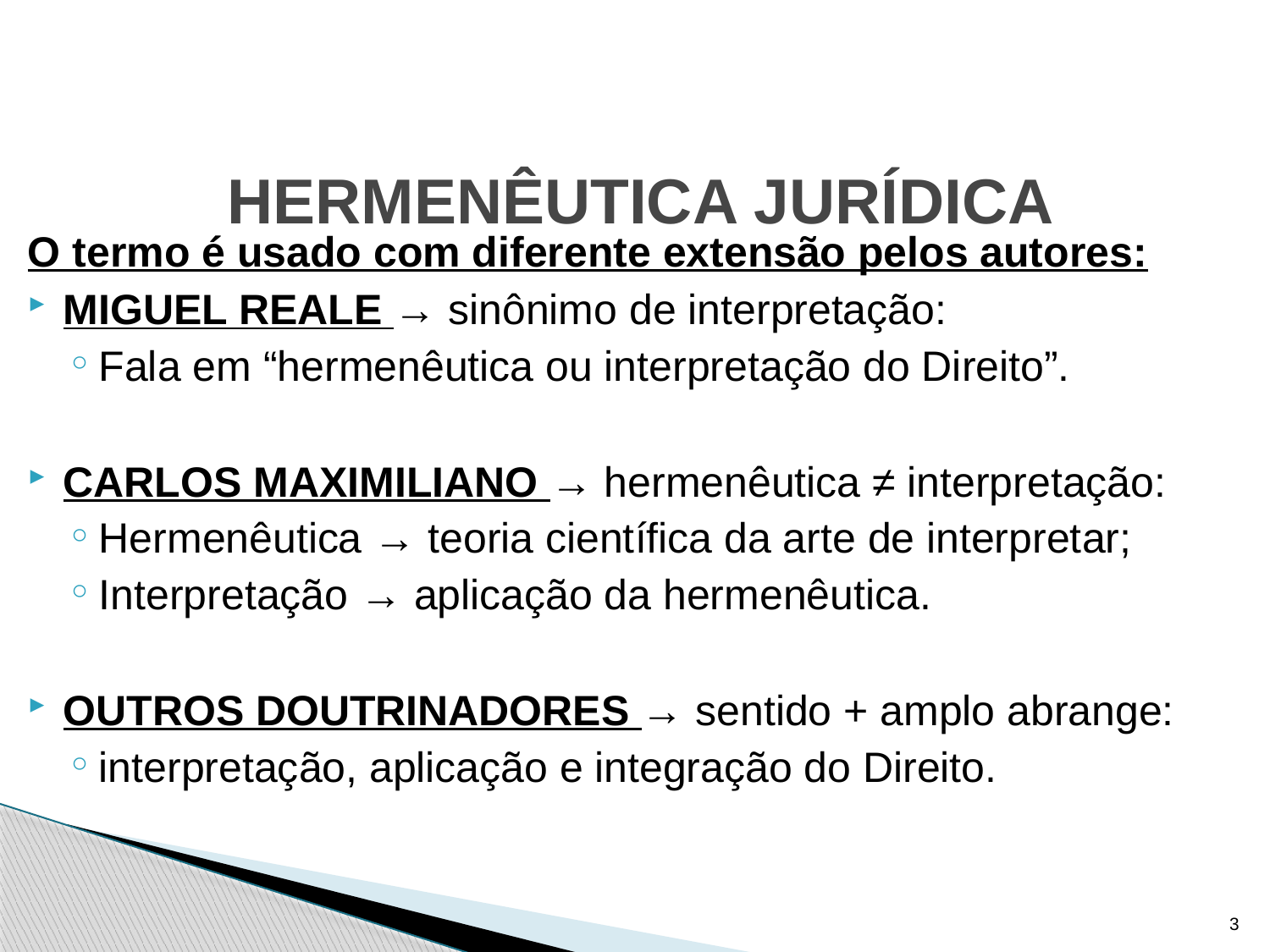

# HERMENÊUTICA JURÍDICA
O termo é usado com diferente extensão pelos autores:
MIGUEL REALE → sinônimo de interpretação:
Fala em “hermenêutica ou interpretação do Direito”.

CARLOS MAXIMILIANO → hermenêutica ≠ interpretação:
Hermenêutica → teoria científica da arte de interpretar;
Interpretação → aplicação da hermenêutica.

OUTROS DOUTRINADORES → sentido + amplo abrange:
interpretação, aplicação e integração do Direito.

3